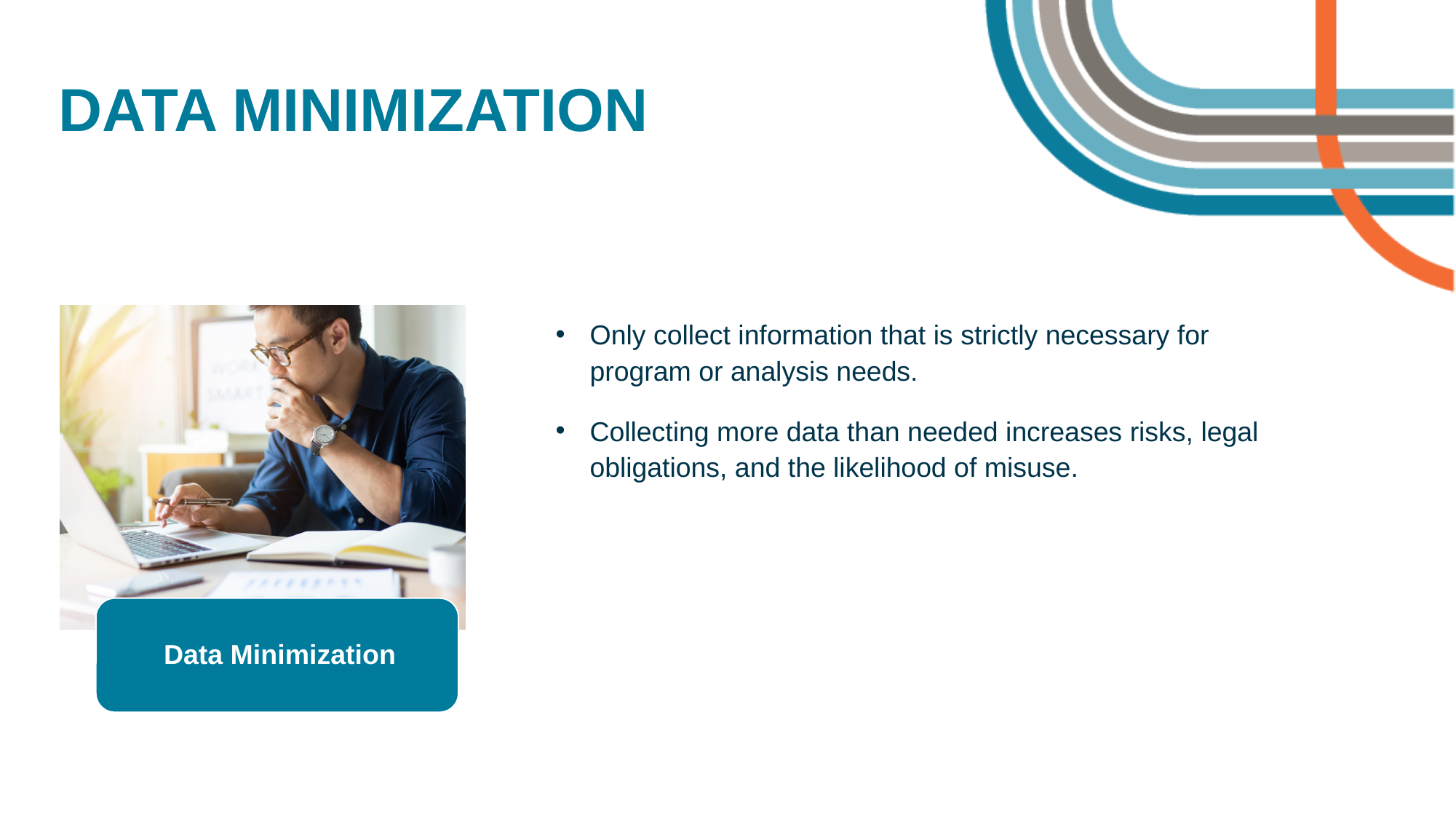

DATA MINIMIZATION

Data Minimization
Only collect information that is strictly necessary for program or analysis needs.
Collecting more data than needed increases risks, legal obligations, and the likelihood of misuse.